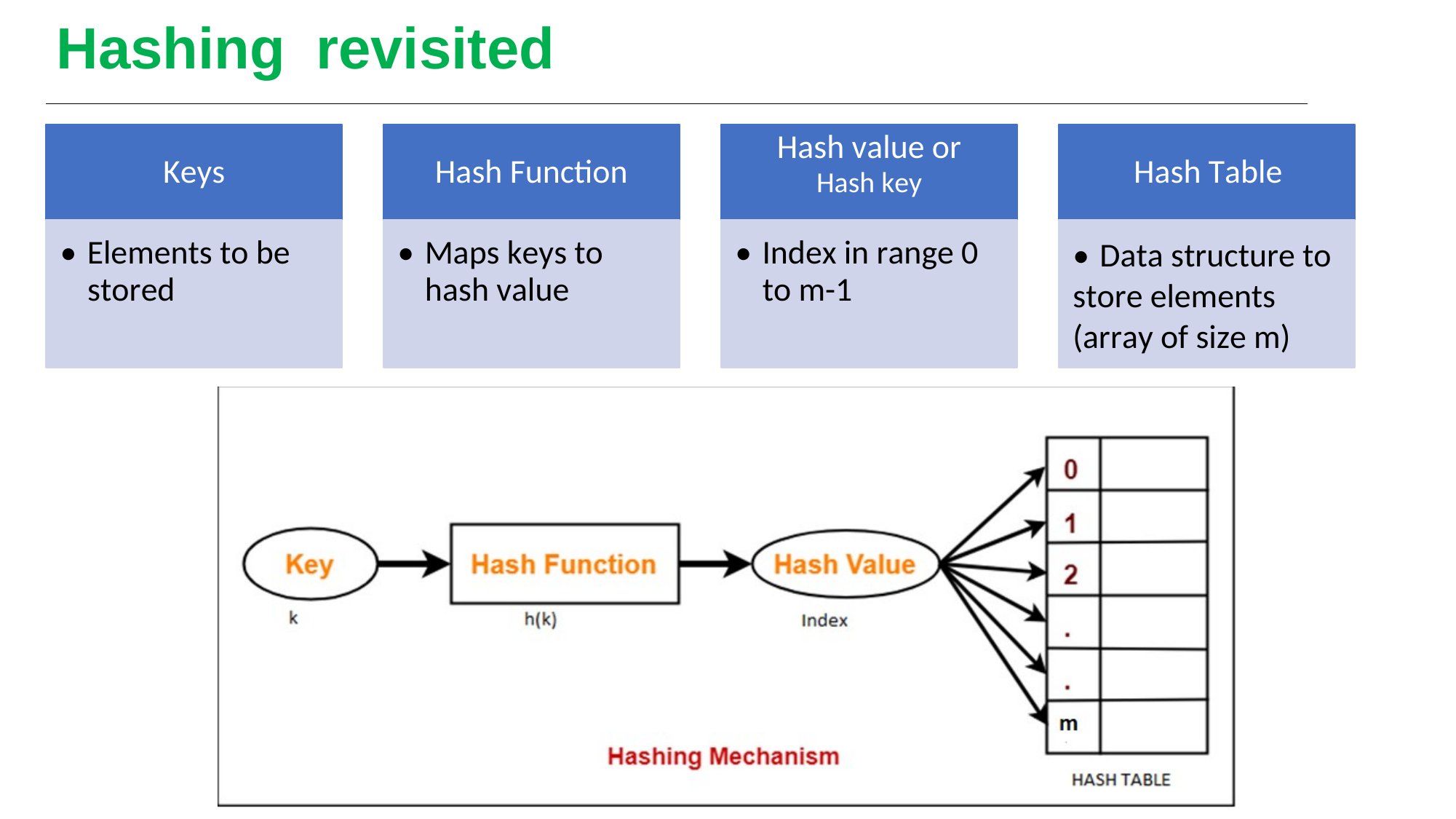

Hashing
revisited

Keys

Hash Function

Hash value or
Hash key

Hash Table

• Elements to be stored

• Maps keys to hash value

• Index in range 0 to m-1

• Data structure to
store elements
(array of size m)